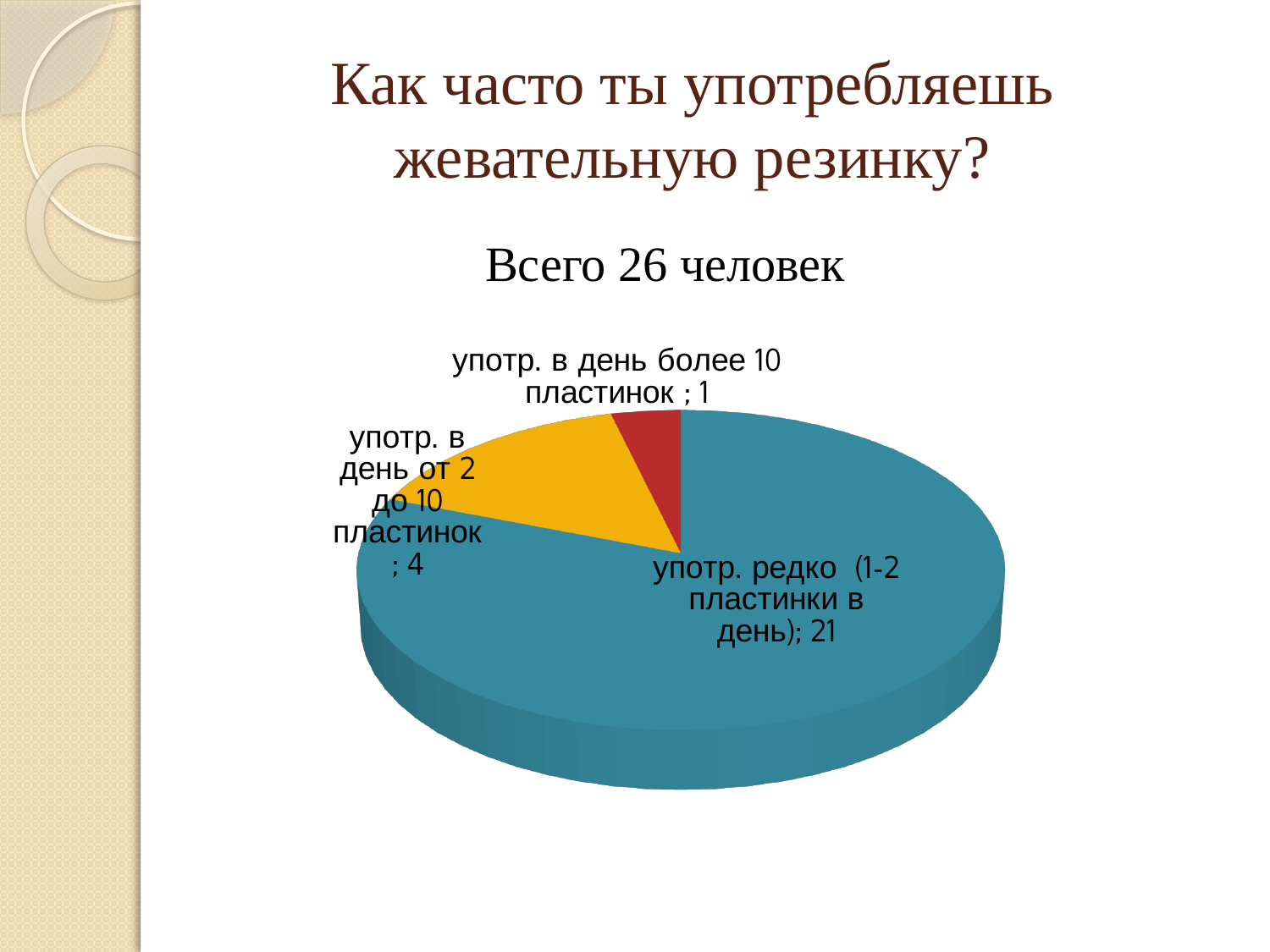

# Как часто ты употребляешь жевательную резинку?
Всего 26 человек

[unsupported chart]